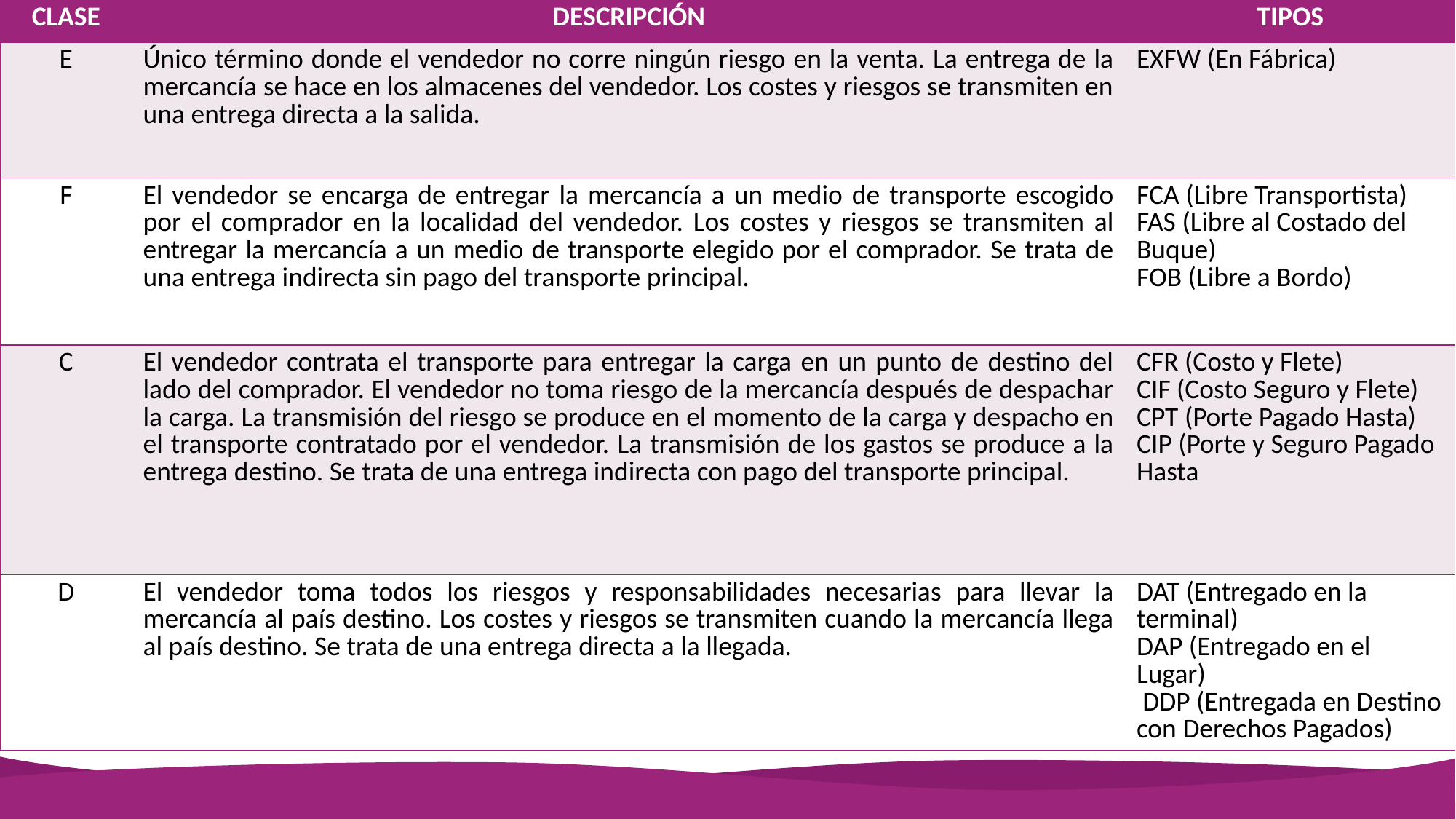

| CLASE | DESCRIPCIÓN | TIPOS |
| --- | --- | --- |
| E | Único término donde el vendedor no corre ningún riesgo en la venta. La entrega de la mercancía se hace en los almacenes del vendedor. Los costes y riesgos se transmiten en una entrega directa a la salida. | EXFW (En Fábrica) |
| F | El vendedor se encarga de entregar la mercancía a un medio de transporte escogido por el comprador en la localidad del vendedor. Los costes y riesgos se transmiten al entregar la mercancía a un medio de transporte elegido por el comprador. Se trata de una entrega indirecta sin pago del transporte principal. | FCA (Libre Transportista) FAS (Libre al Costado del Buque) FOB (Libre a Bordo) |
| C | El vendedor contrata el transporte para entregar la carga en un punto de destino del lado del comprador. El vendedor no toma riesgo de la mercancía después de despachar la carga. La transmisión del riesgo se produce en el momento de la carga y despacho en el transporte contratado por el vendedor. La transmisión de los gastos se produce a la entrega destino. Se trata de una entrega indirecta con pago del transporte principal. | CFR (Costo y Flete) CIF (Costo Seguro y Flete) CPT (Porte Pagado Hasta) CIP (Porte y Seguro Pagado Hasta |
| D | El vendedor toma todos los riesgos y responsabilidades necesarias para llevar la mercancía al país destino. Los costes y riesgos se transmiten cuando la mercancía llega al país destino. Se trata de una entrega directa a la llegada. | DAT (Entregado en la terminal) DAP (Entregado en el Lugar) DDP (Entregada en Destino con Derechos Pagados) |